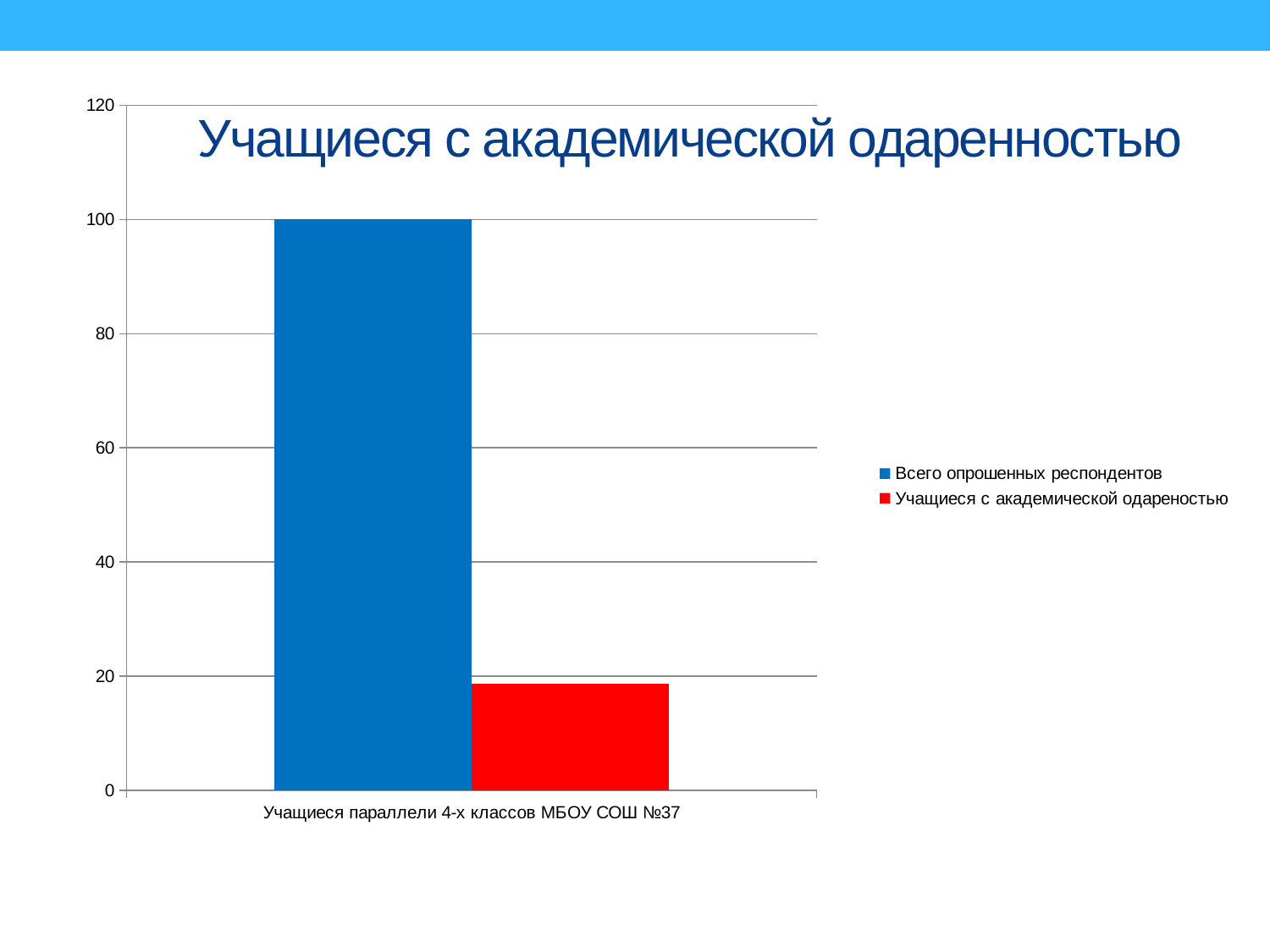

### Chart

| Category | Всего опрошенных респондентов | Учащиеся с академической одареностью |
|---|---|---|
| Учащиеся параллели 4-х классов МБОУ СОШ №37 | 100.0 | 18.7 |
# Учащиеся с академической одаренностью